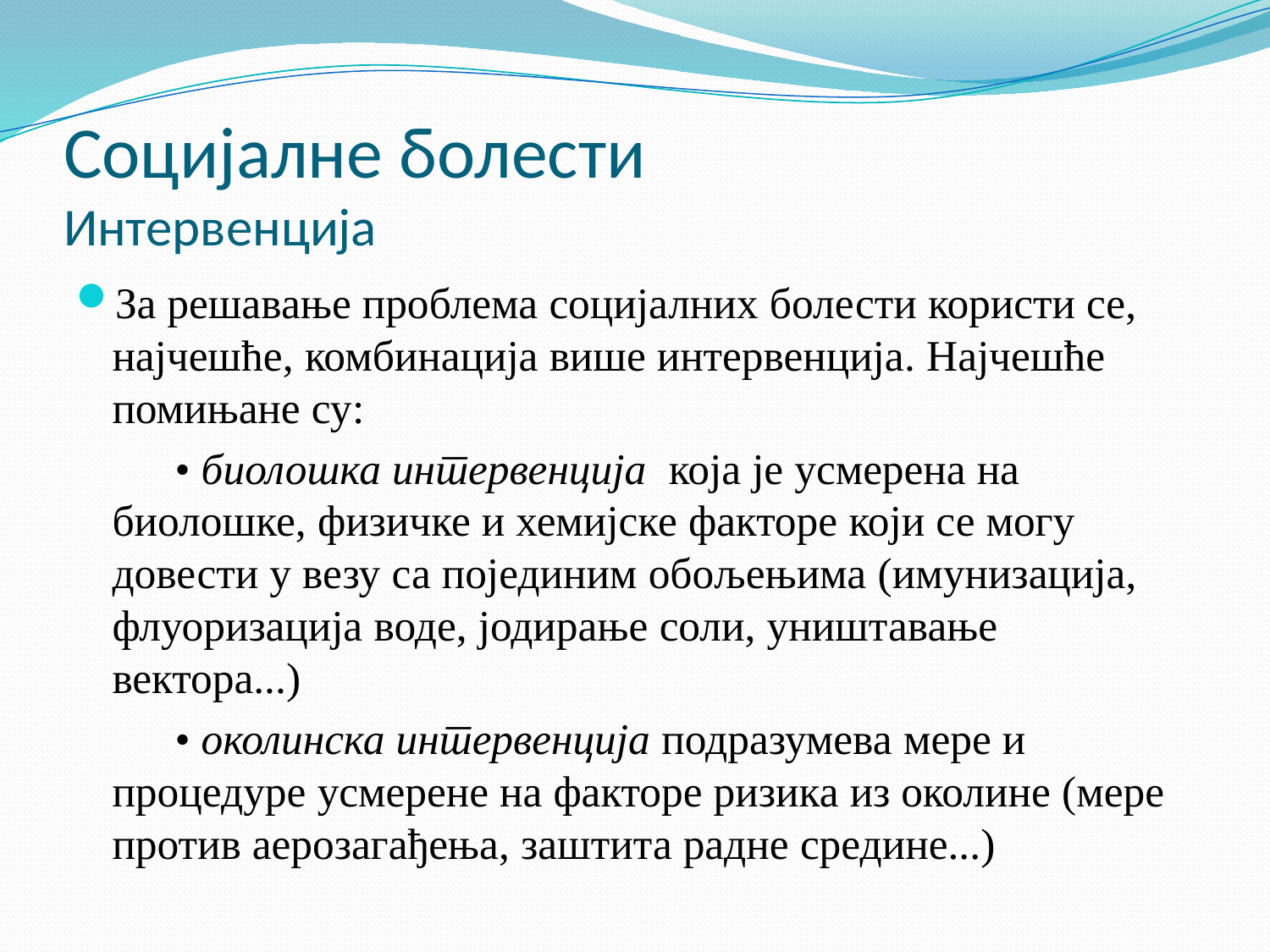

# Социјалне болести Интервенција
За решавање проблема социјалних болести користи се, најчешће, комбинација више интервенција. Најчешће помињане су:
         • биолошка интервенција  која је усмерена на биолошке, физичке и хемијске факторе који се могу довести у везу са појединим обољењима (имунизација, флуоризација воде, јодирање соли, уништавање вектора...)
         • околинска интервенција подразумева мере и процедуре усмерене на факторе ризика из околине (мере против аерозагађења, заштита радне средине...)